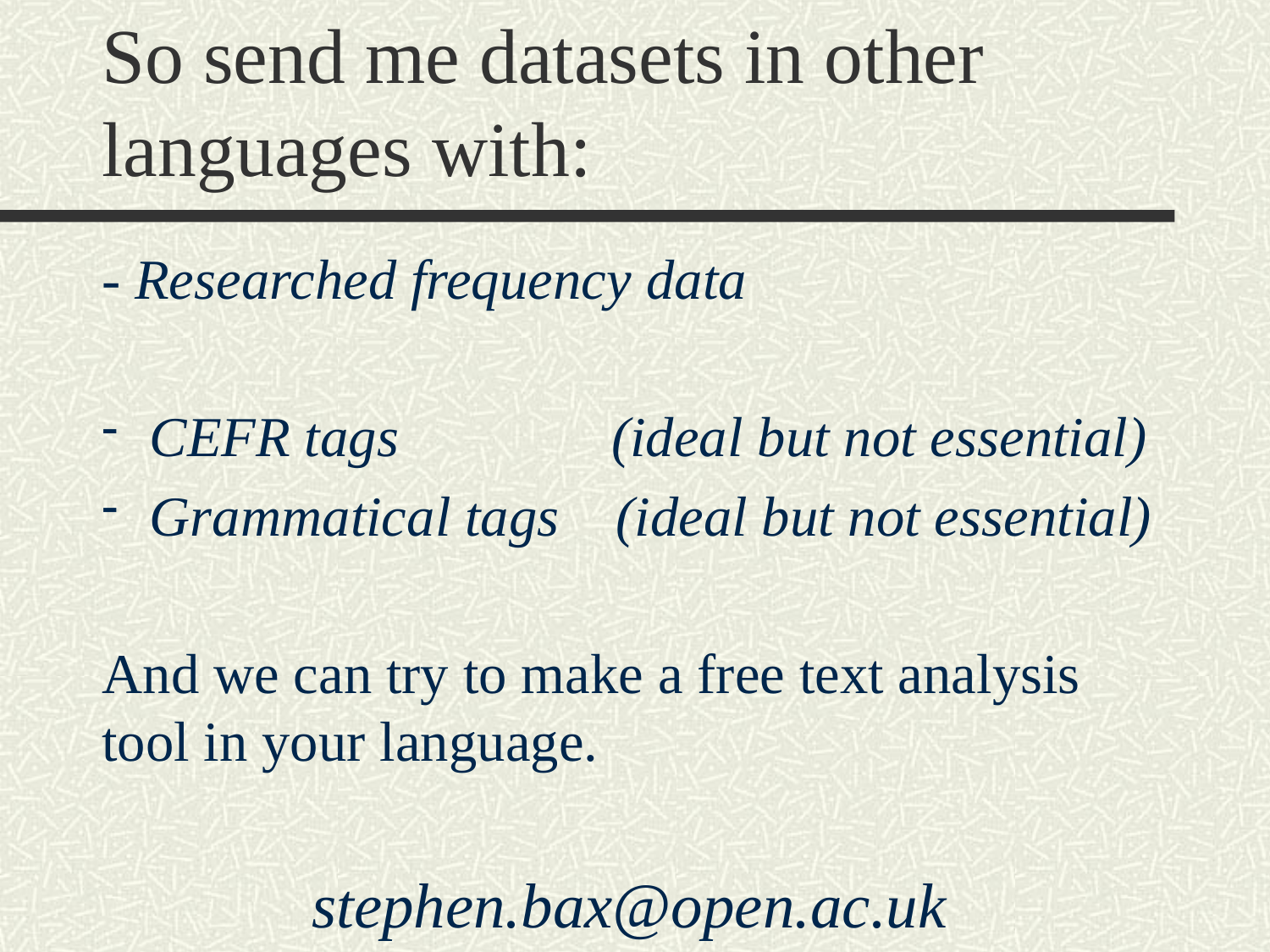

# So send me datasets in other languages with:
- Researched frequency data

CEFR tags               (ideal but not essential)
Grammatical tags    (ideal but not essential)

And we can try to make a free text analysis tool in your language.

stephen.bax@open.ac.uk